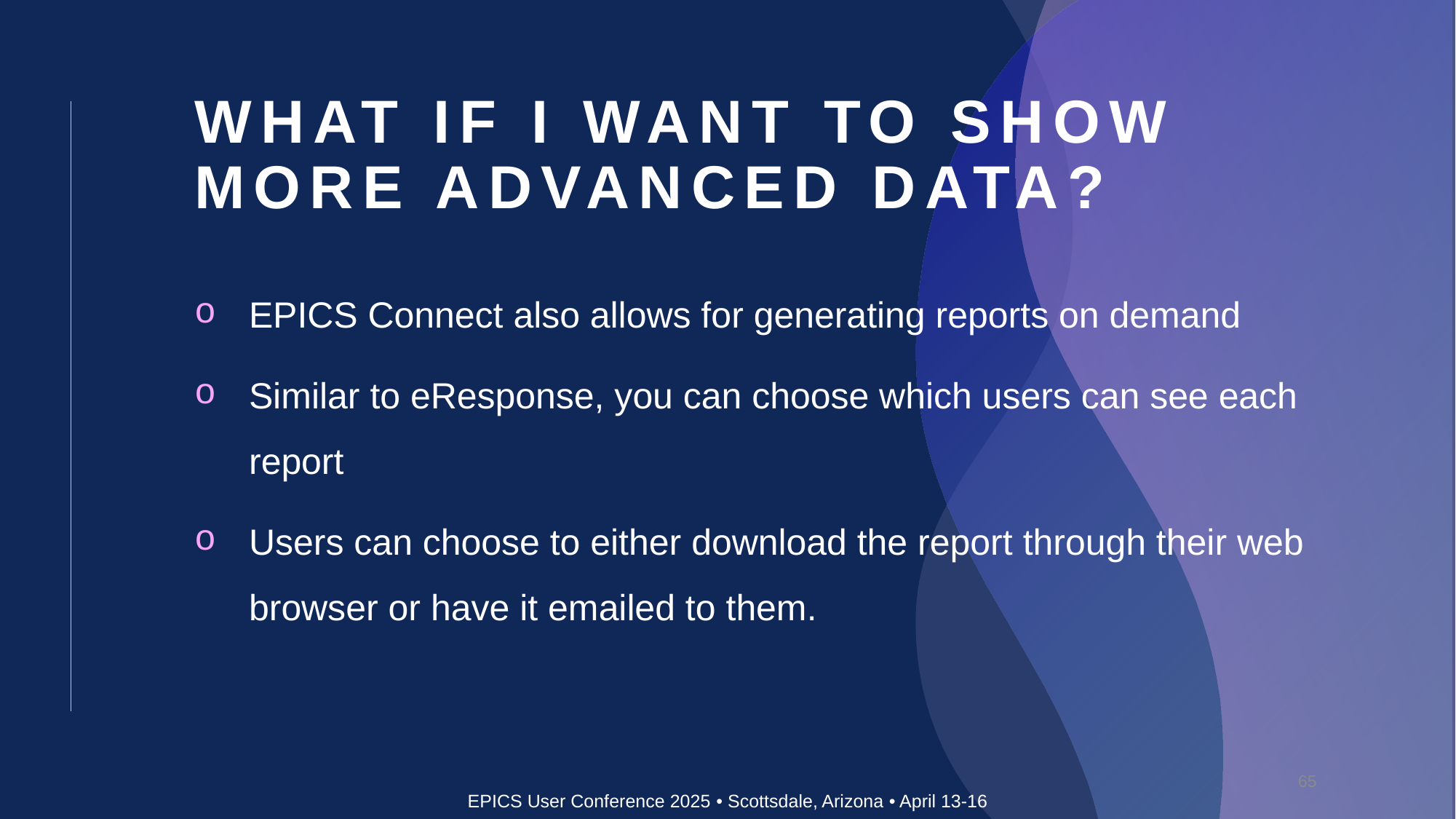

# What if I want to show more advanced data?
EPICS Connect also allows for generating reports on demand
Similar to eResponse, you can choose which users can see each report
Users can choose to either download the report through their web browser or have it emailed to them.
65